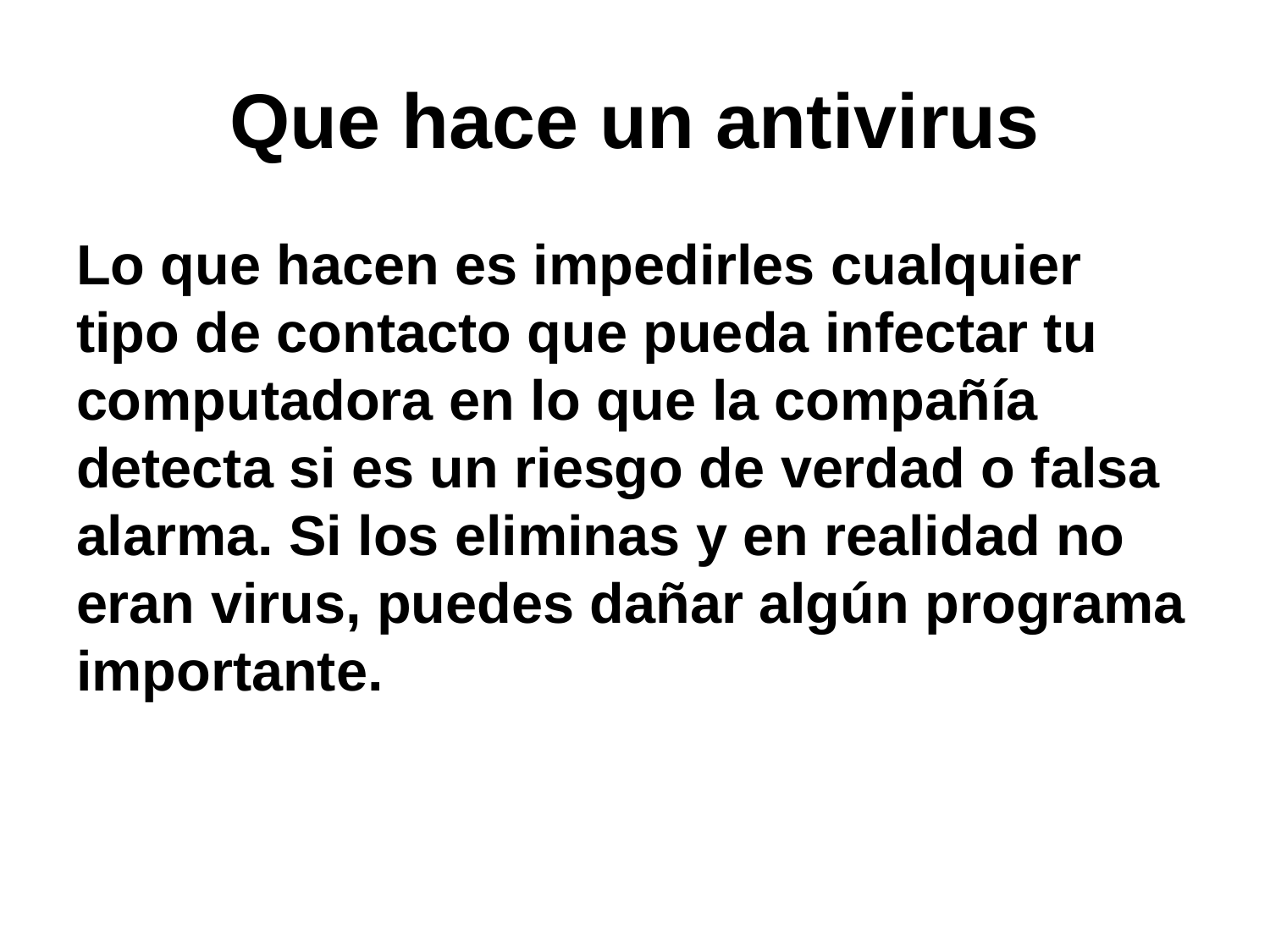

# Que hace un antivirus
Lo que hacen es impedirles cualquier tipo de contacto que pueda infectar tu computadora en lo que la compañía detecta si es un riesgo de verdad o falsa alarma. Si los eliminas y en realidad no eran virus, puedes dañar algún programa importante.